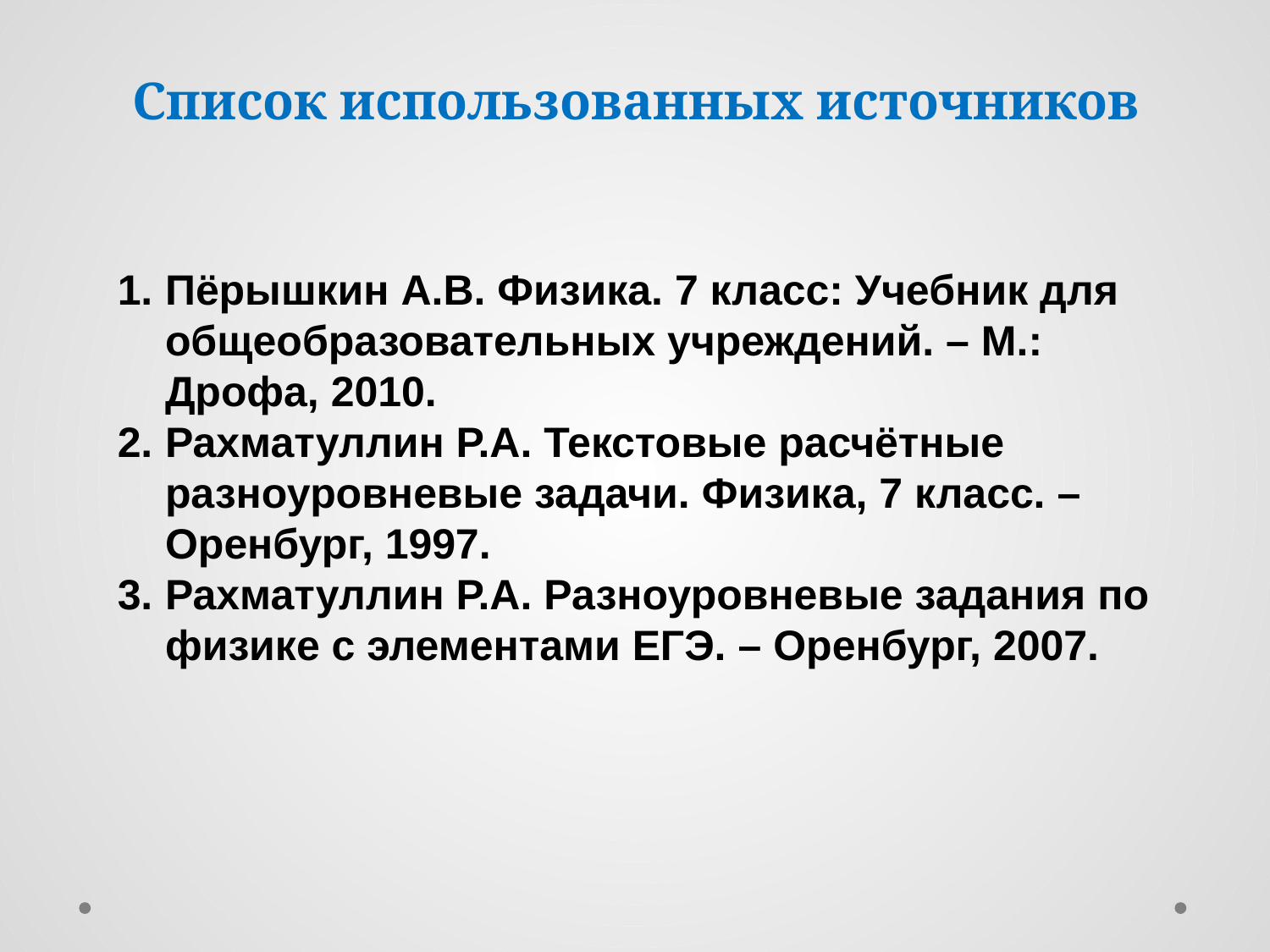

# Список использованных источников

Пёрышкин А.В. Физика. 7 класс: Учебник для общеобразовательных учреждений. – М.: Дрофа, 2010.
Рахматуллин Р.А. Текстовые расчётные разноуровневые задачи. Физика, 7 класс. – Оренбург, 1997.
Рахматуллин Р.А. Разноуровневые задания по физике с элементами ЕГЭ. – Оренбург, 2007.